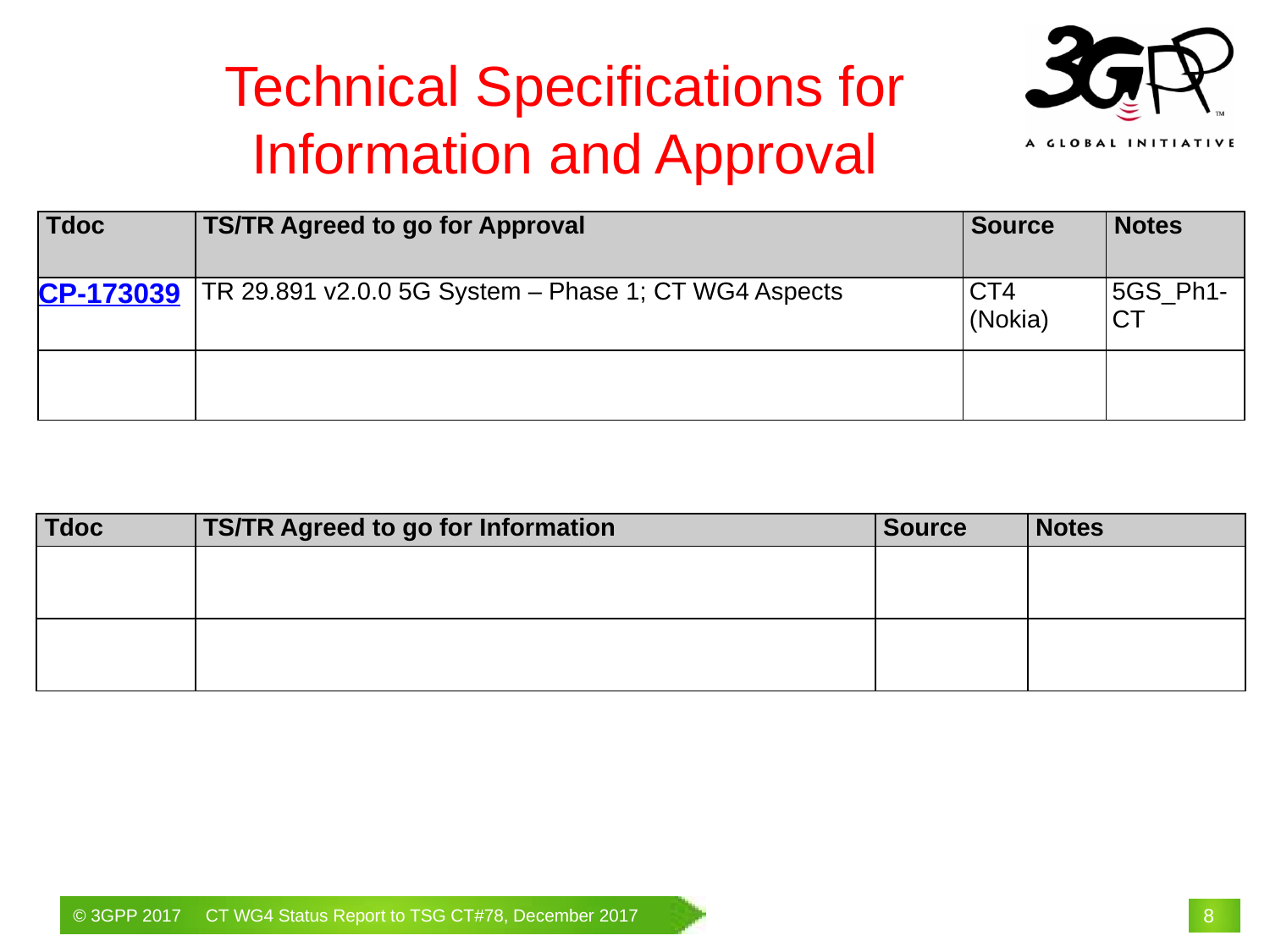

# Technical Specifications for Information and Approval
| Tdoc | TS/TR Agreed to go for Approval | Source | Notes |
| --- | --- | --- | --- |
| CP-173039 | TR 29.891 v2.0.0 5G System – Phase 1; CT WG4 Aspects | CT4 (Nokia) | 5GS\_Ph1-CT |
|  |  |  |  |

| Tdoc | TS/TR Agreed to go for Information | Source | Notes |
| --- | --- | --- | --- |
|  |  |  |  |
|  |  |  |  |